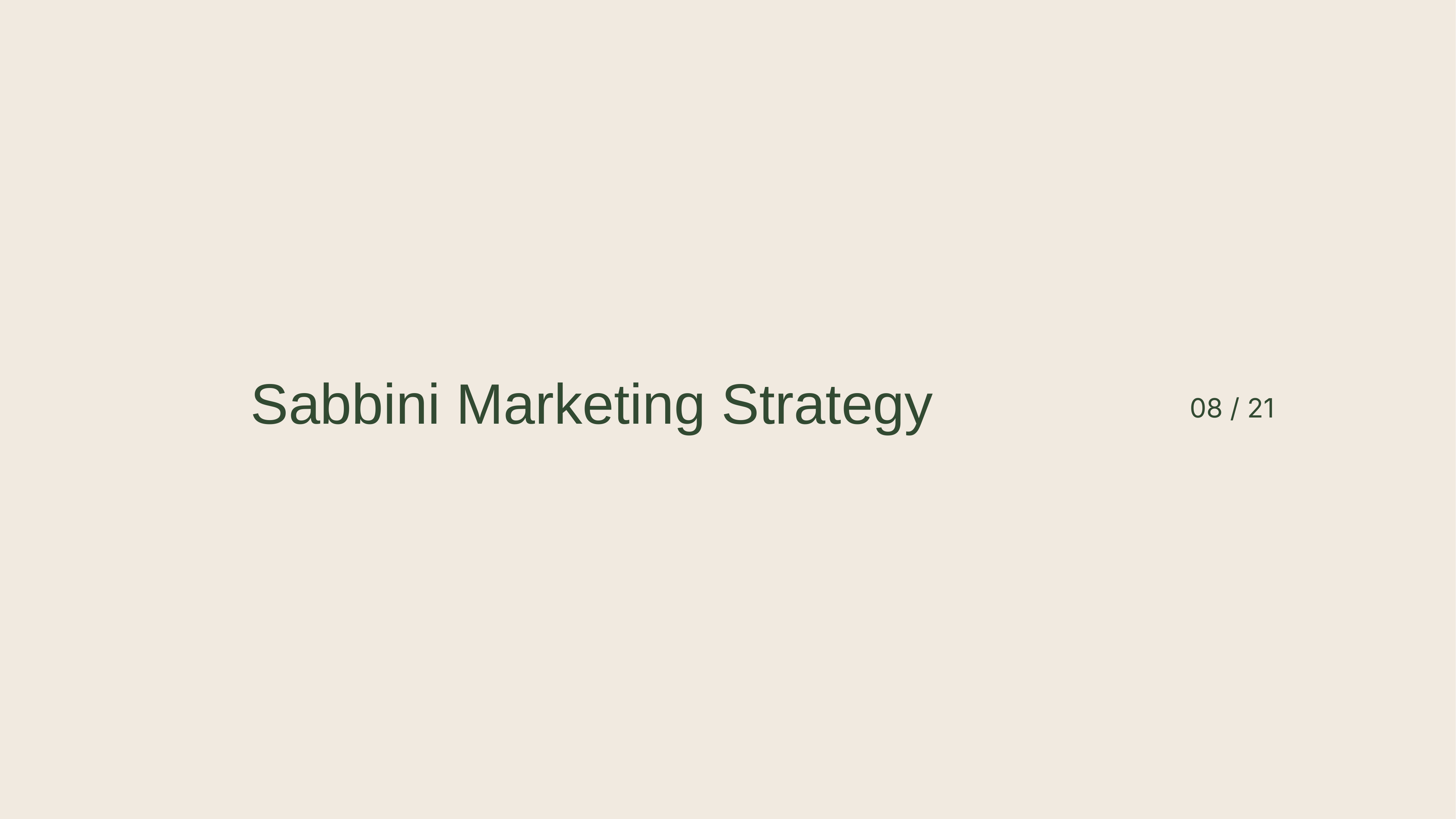

Sabbini Marketing Strategy
08 / 21
www.visuelcolonie.co
2